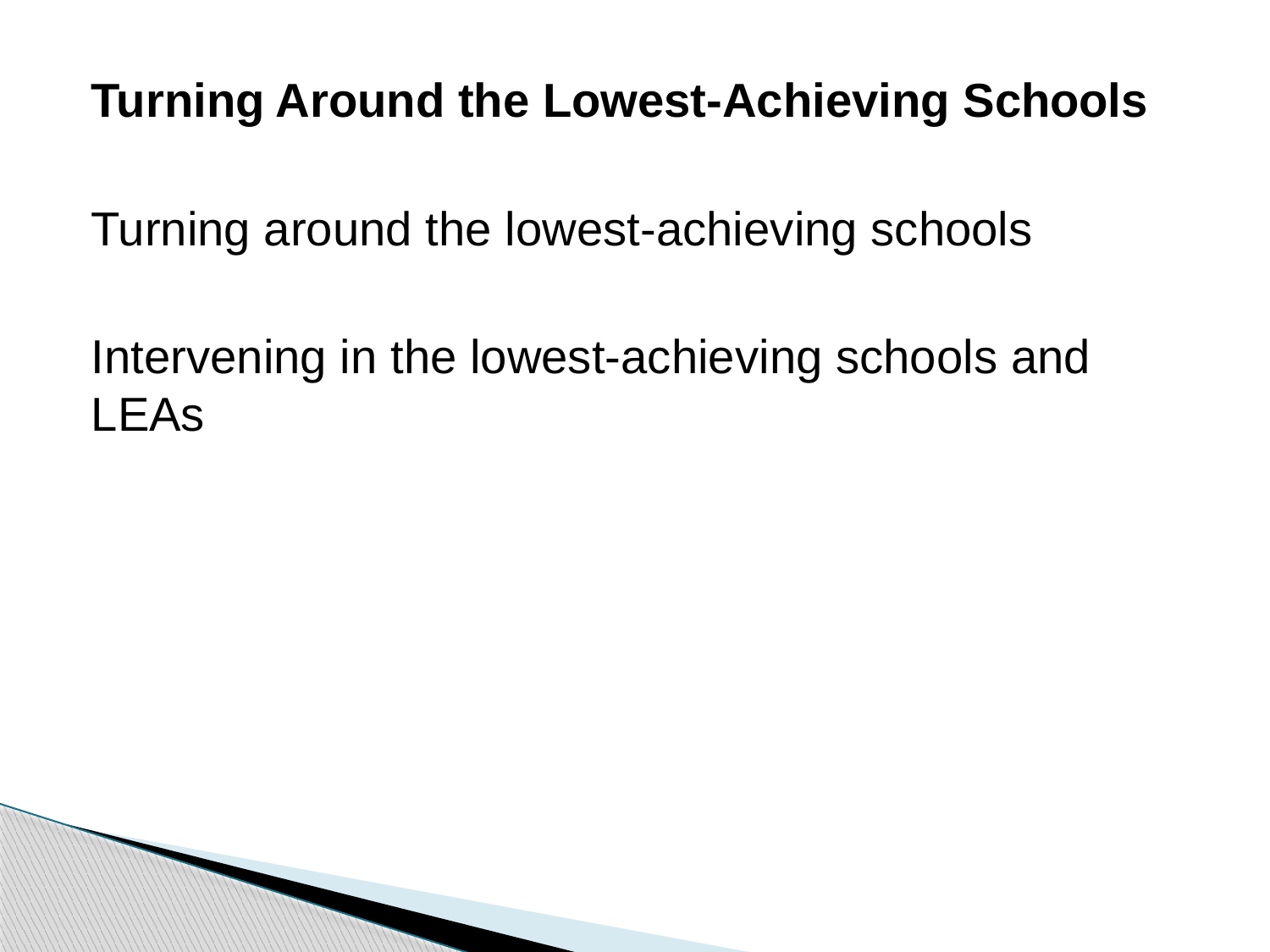

Turning Around the Lowest-Achieving Schools

Turning around the lowest-achieving schools

Intervening in the lowest-achieving schools and LEAs